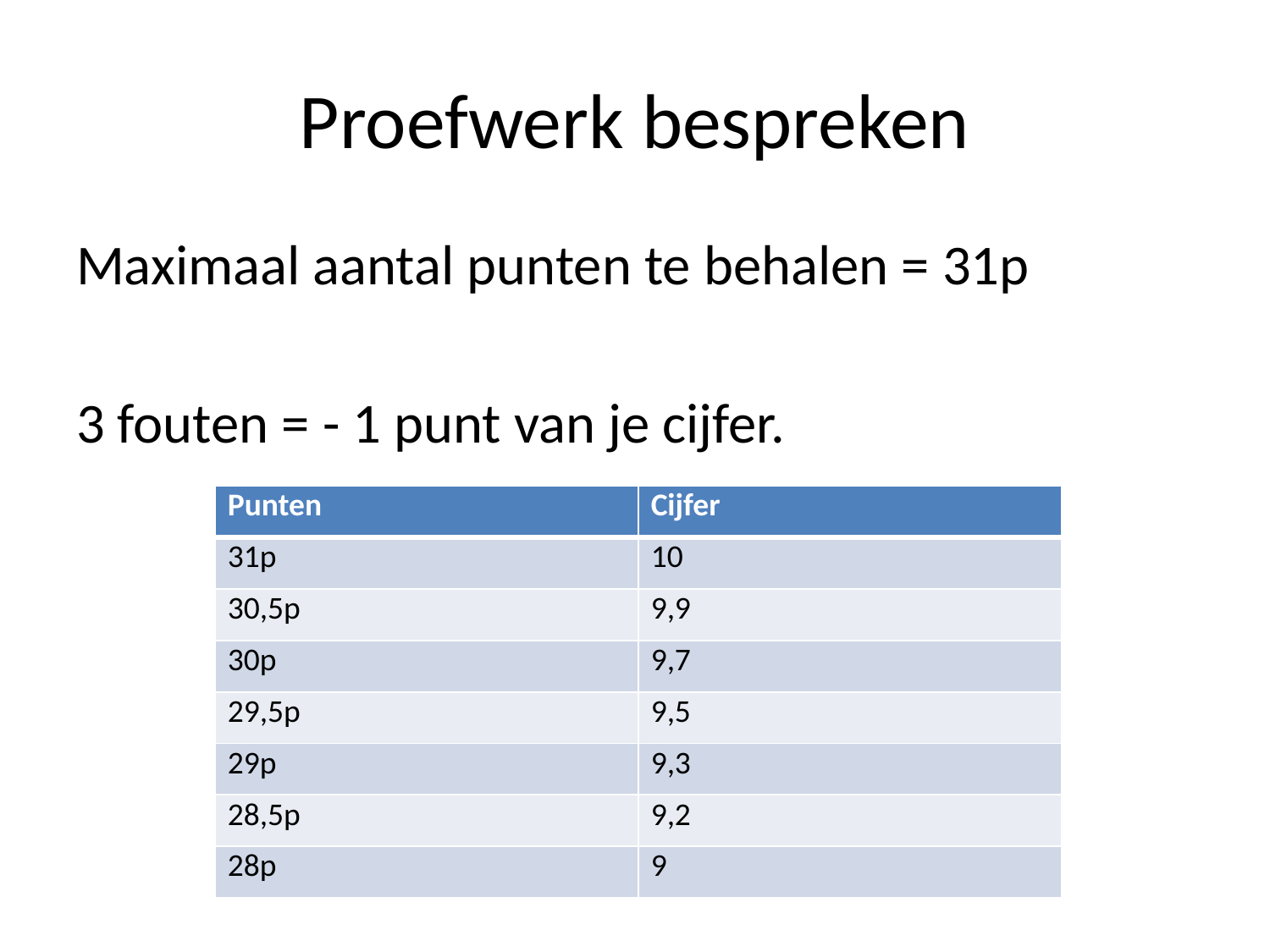

# Proefwerk bespreken
Maximaal aantal punten te behalen = 31p

3 fouten = - 1 punt van je cijfer.

| Punten | Cijfer |
| --- | --- |
| 31p | 10 |
| 30,5p | 9,9 |
| 30p | 9,7 |
| 29,5p | 9,5 |
| 29p | 9,3 |
| 28,5p | 9,2 |
| 28p | 9 |